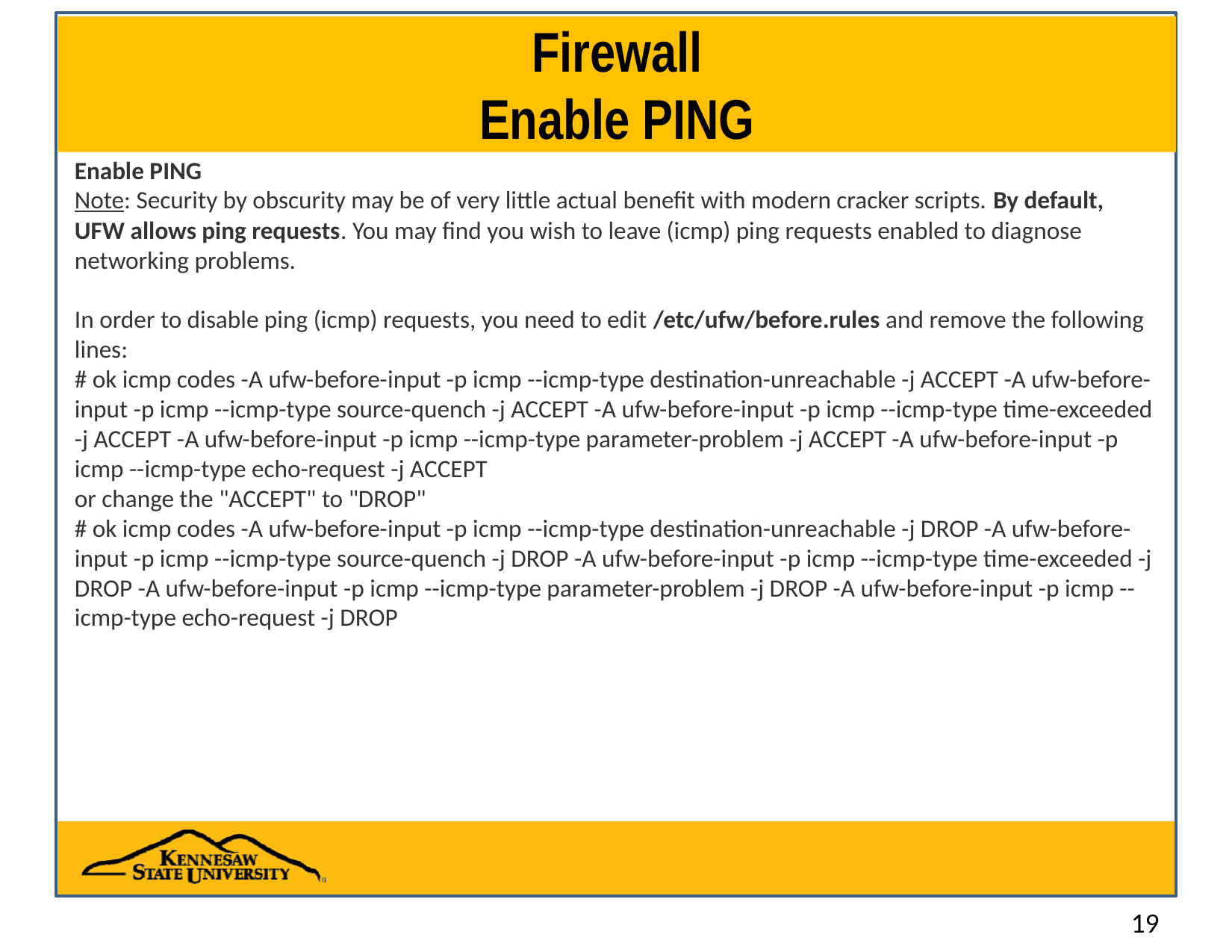

# Firewall Enable PING

Enable PING
Note: Security by obscurity may be of very little actual benefit with modern cracker scripts. By default, UFW allows ping requests. You may find you wish to leave (icmp) ping requests enabled to diagnose networking problems.

In order to disable ping (icmp) requests, you need to edit /etc/ufw/before.rules and remove the following lines:
# ok icmp codes -A ufw-before-input -p icmp --icmp-type destination-unreachable -j ACCEPT -A ufw-before-input -p icmp --icmp-type source-quench -j ACCEPT -A ufw-before-input -p icmp --icmp-type time-exceeded -j ACCEPT -A ufw-before-input -p icmp --icmp-type parameter-problem -j ACCEPT -A ufw-before-input -p icmp --icmp-type echo-request -j ACCEPT
or change the "ACCEPT" to "DROP"
# ok icmp codes -A ufw-before-input -p icmp --icmp-type destination-unreachable -j DROP -A ufw-before-input -p icmp --icmp-type source-quench -j DROP -A ufw-before-input -p icmp --icmp-type time-exceeded -j DROP -A ufw-before-input -p icmp --icmp-type parameter-problem -j DROP -A ufw-before-input -p icmp --icmp-type echo-request -j DROP